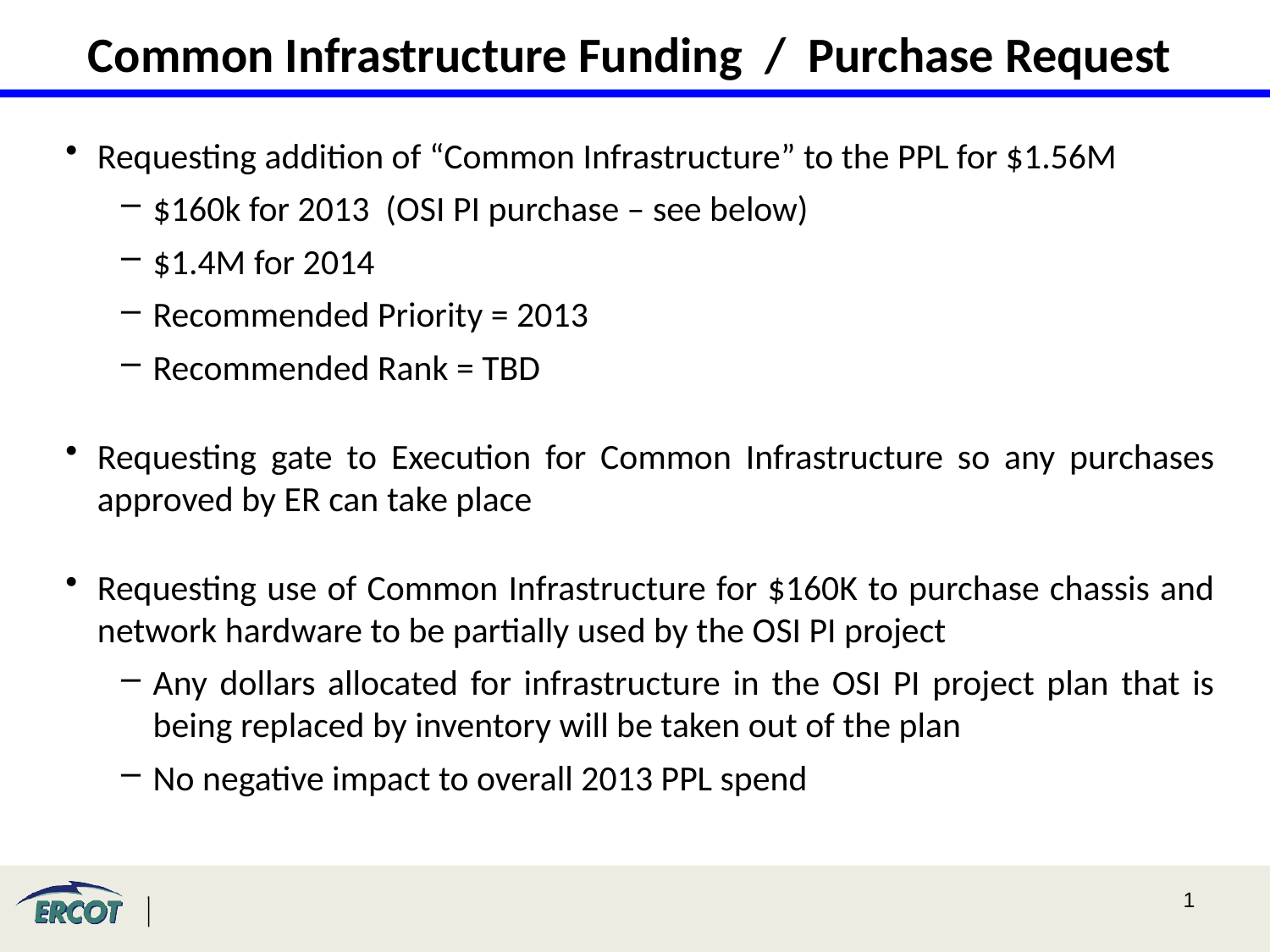

# Common Infrastructure Funding  /  Purchase Request
Requesting addition of “Common Infrastructure” to the PPL for $1.56M
$160k for 2013  (OSI PI purchase – see below)
$1.4M for 2014
Recommended Priority = 2013
Recommended Rank = TBD

Requesting gate to Execution for Common Infrastructure so any purchases approved by ER can take place

Requesting use of Common Infrastructure for $160K to purchase chassis and network hardware to be partially used by the OSI PI project
Any dollars allocated for infrastructure in the OSI PI project plan that is being replaced by inventory will be taken out of the plan
No negative impact to overall 2013 PPL spend